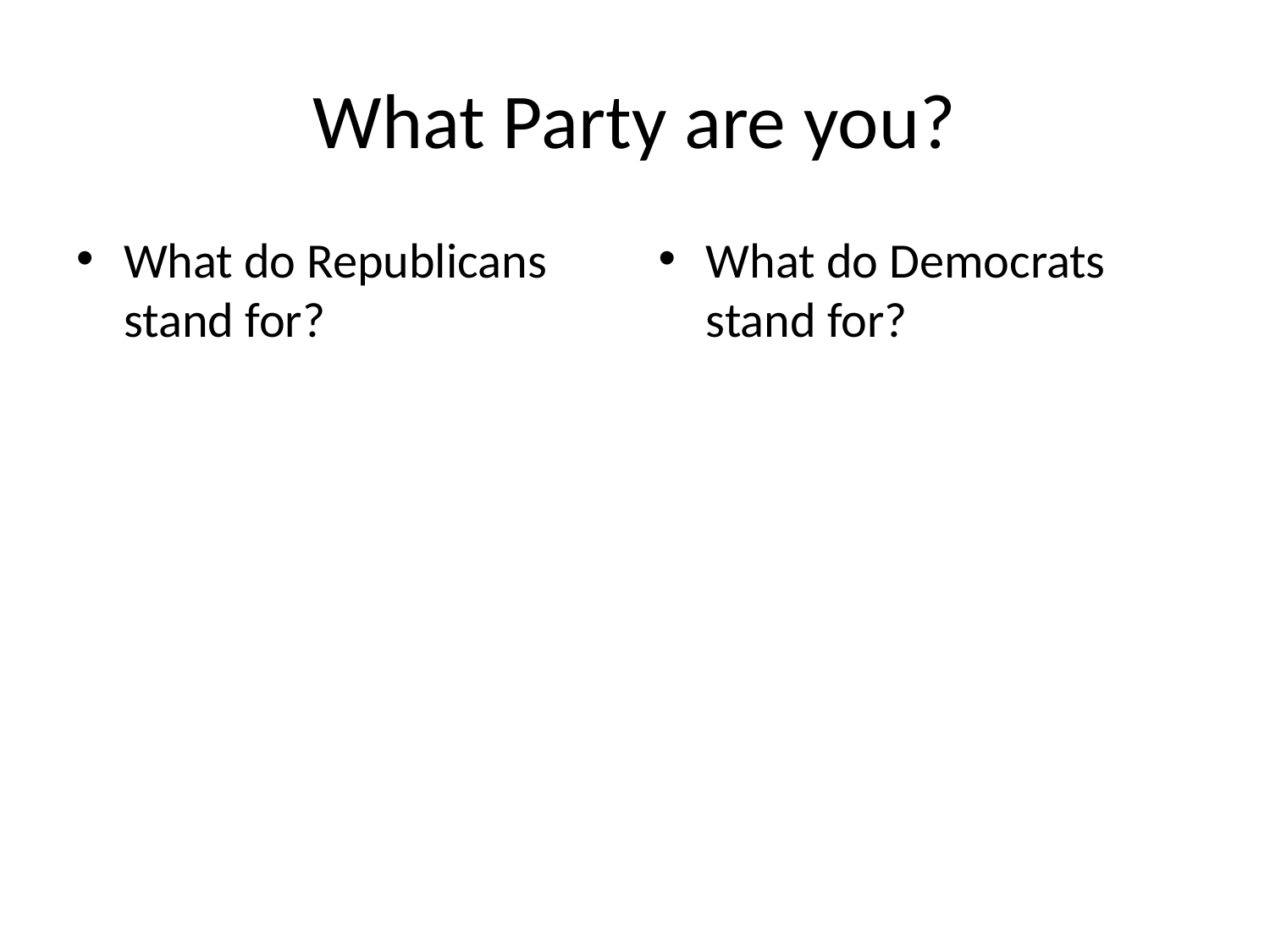

# What Party are you?
What do Republicans stand for?
What do Democrats stand for?